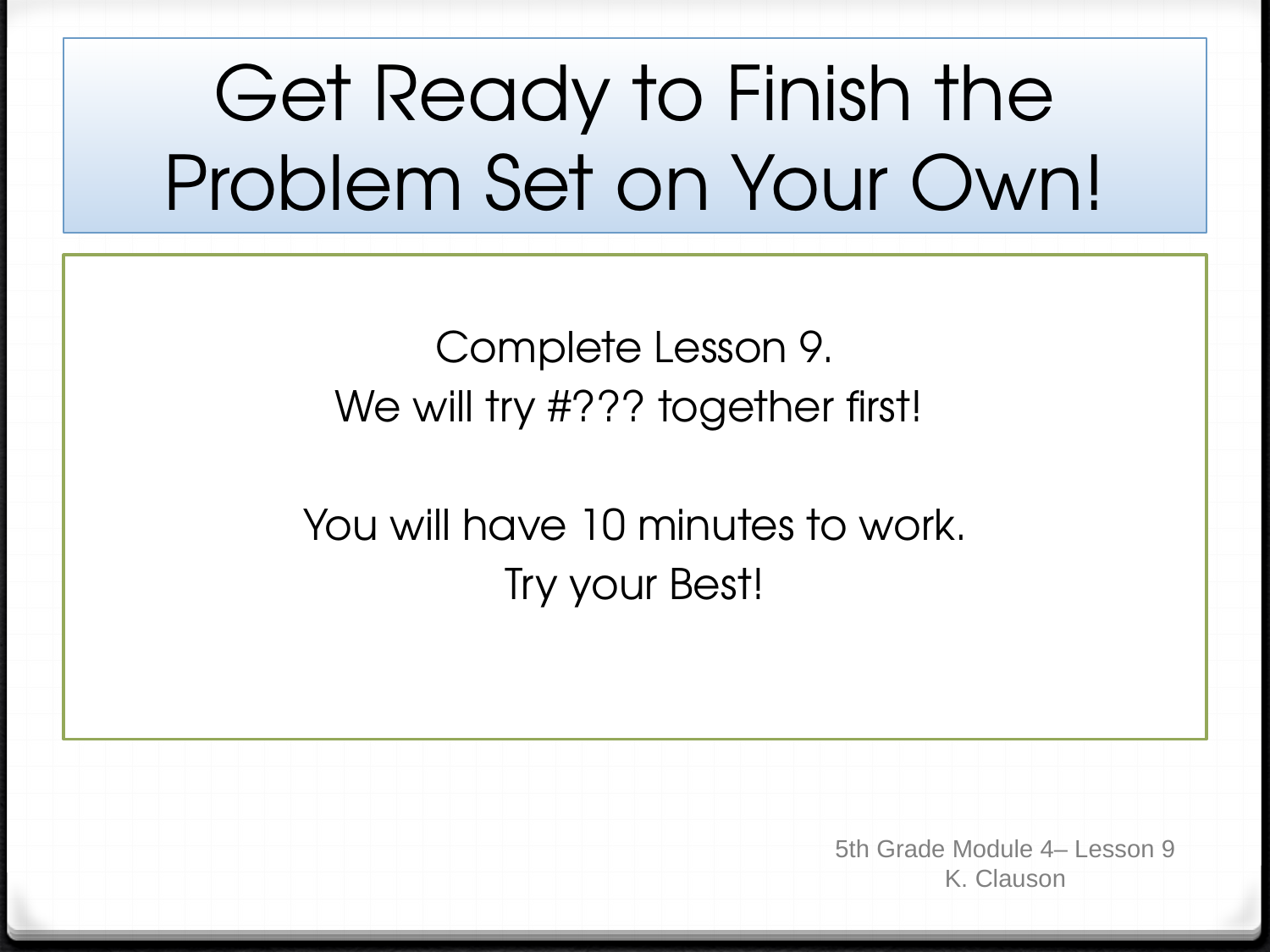

# Get Ready to Finish the Problem Set on Your Own!

Complete Lesson 9.
We will try #??? together first!

You will have 10 minutes to work.
Try your Best!

5th Grade Module 4– Lesson 9
K. Clauson